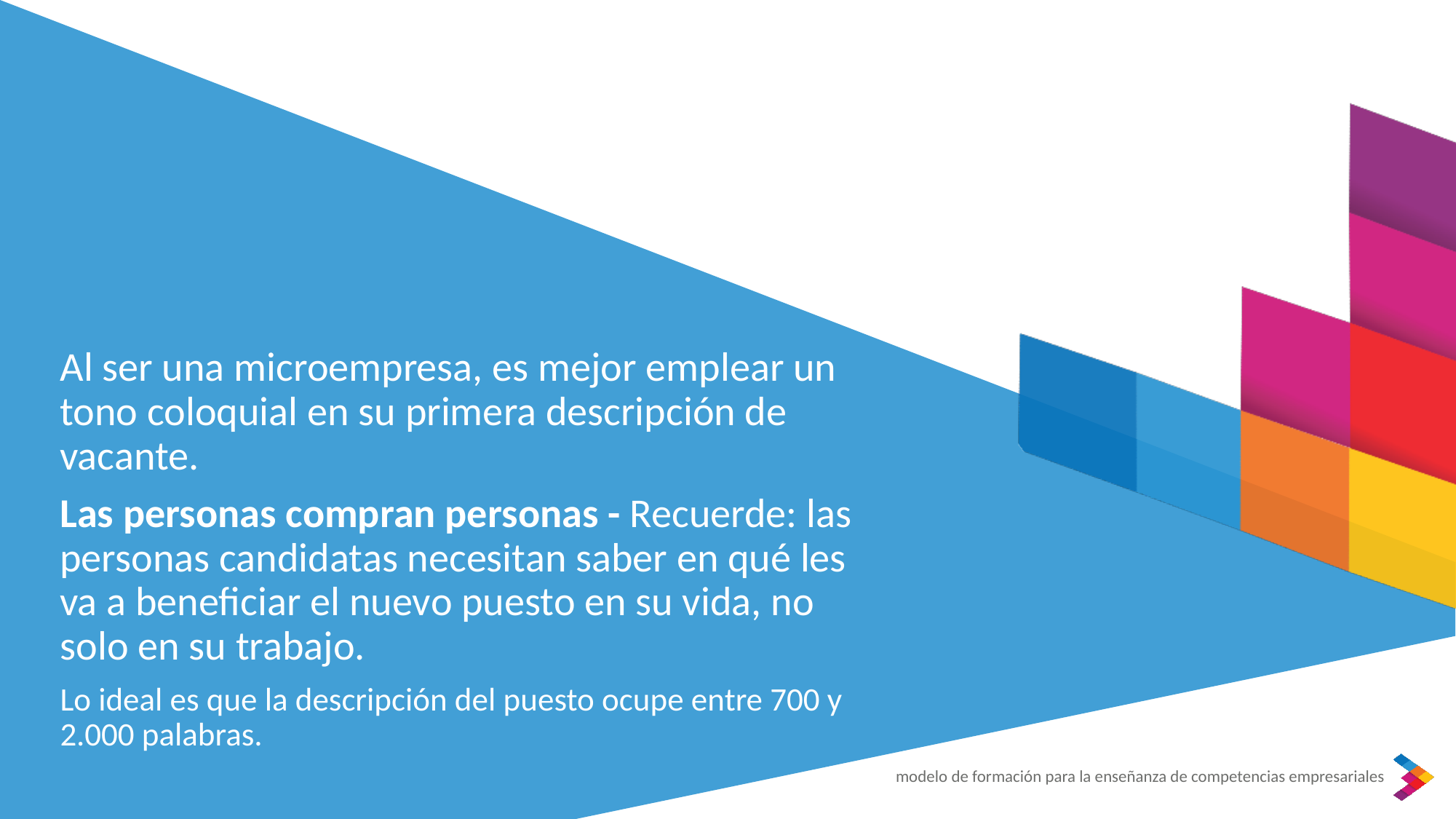

Al ser una microempresa, es mejor emplear un tono coloquial en su primera descripción de vacante.
Las personas compran personas - Recuerde: las personas candidatas necesitan saber en qué les va a beneficiar el nuevo puesto en su vida, no solo en su trabajo.
Lo ideal es que la descripción del puesto ocupe entre 700 y 2.000 palabras.